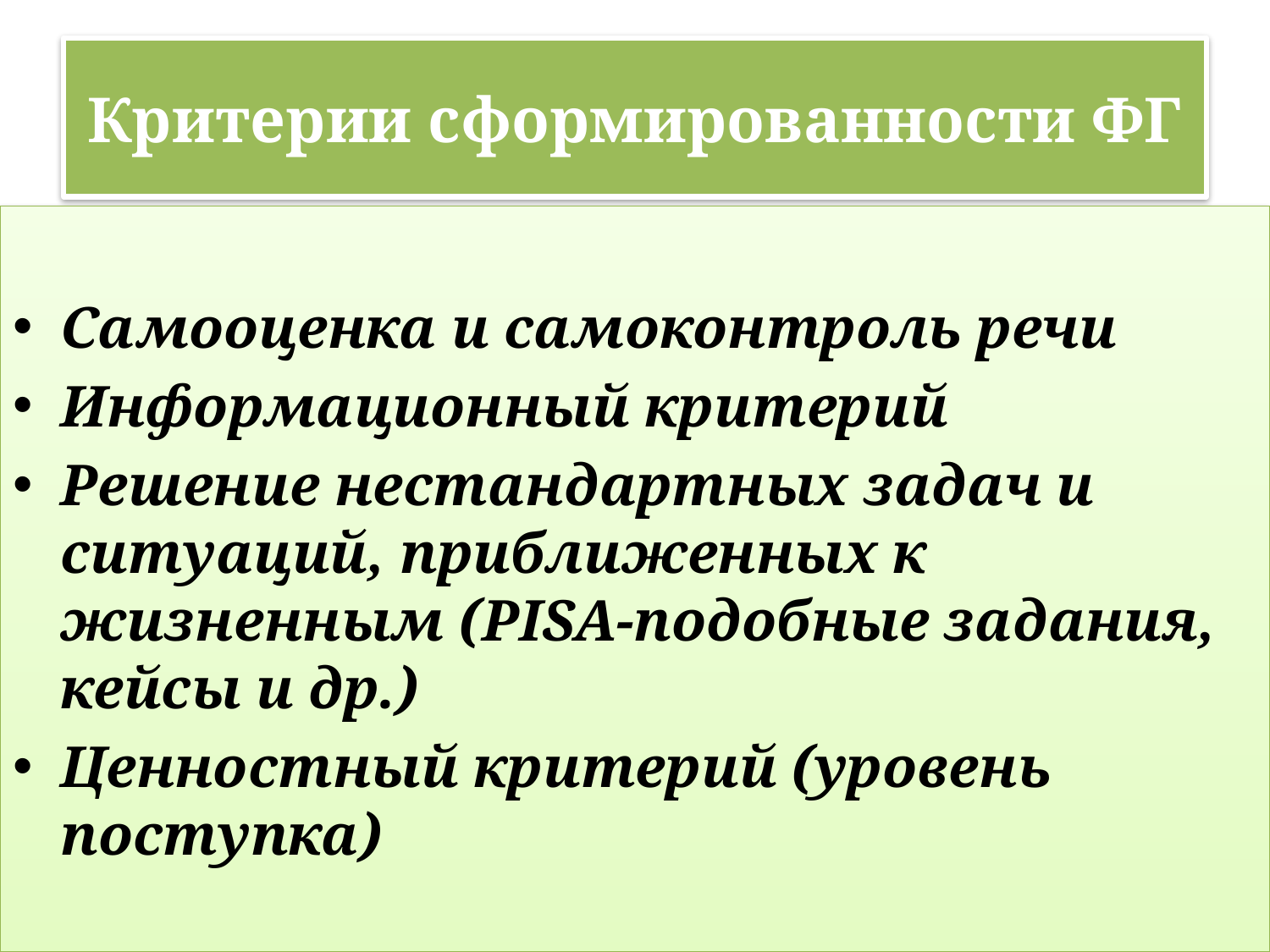

# Критерии сформированности ФГ

Самооценка и самоконтроль речи
Информационный критерий
Решение нестандартных задач и ситуаций, приближенных к жизненным (PISA-подобные задания, кейсы и др.)
Ценностный критерий (уровень поступка)